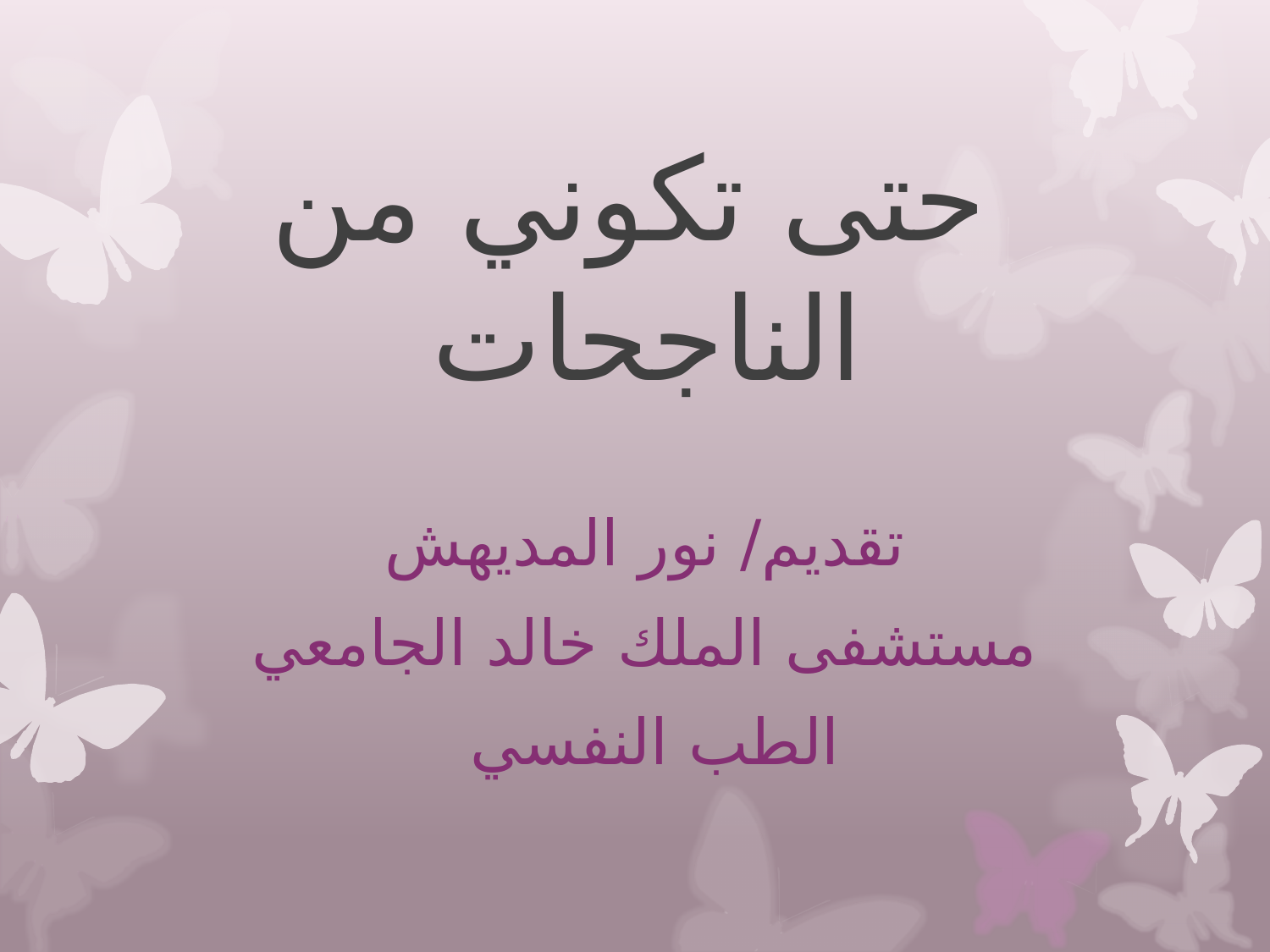

# حتى تكوني من الناجحات
تقديم/ نور المديهش
مستشفى الملك خالد الجامعي
الطب النفسي